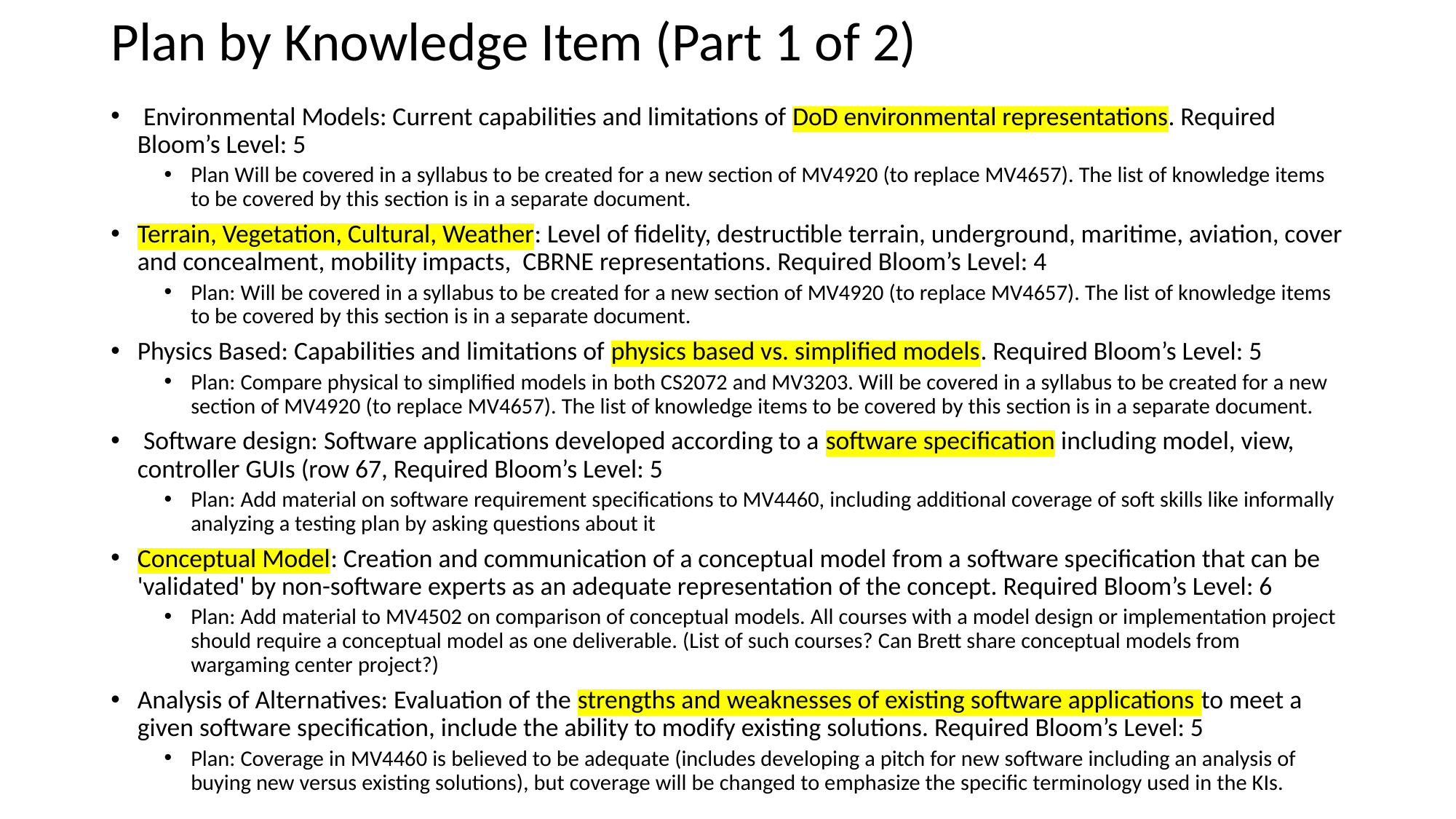

# Plan by Knowledge Item (Part 1 of 2)
 Environmental Models: Current capabilities and limitations of DoD environmental representations. Required Bloom’s Level: 5
Plan Will be covered in a syllabus to be created for a new section of MV4920 (to replace MV4657). The list of knowledge items to be covered by this section is in a separate document.
Terrain, Vegetation, Cultural, Weather: Level of fidelity, destructible terrain, underground, maritime, aviation, cover and concealment, mobility impacts,  CBRNE representations. Required Bloom’s Level: 4
Plan: Will be covered in a syllabus to be created for a new section of MV4920 (to replace MV4657). The list of knowledge items to be covered by this section is in a separate document.
Physics Based: Capabilities and limitations of physics based vs. simplified models. Required Bloom’s Level: 5
Plan: Compare physical to simplified models in both CS2072 and MV3203. Will be covered in a syllabus to be created for a new section of MV4920 (to replace MV4657). The list of knowledge items to be covered by this section is in a separate document.
 Software design: Software applications developed according to a software specification including model, view, controller GUIs (row 67, Required Bloom’s Level: 5
Plan: Add material on software requirement specifications to MV4460, including additional coverage of soft skills like informally analyzing a testing plan by asking questions about it
Conceptual Model: Creation and communication of a conceptual model from a software specification that can be 'validated' by non-software experts as an adequate representation of the concept. Required Bloom’s Level: 6
Plan: Add material to MV4502 on comparison of conceptual models. All courses with a model design or implementation project should require a conceptual model as one deliverable. (List of such courses? Can Brett share conceptual models from wargaming center project?)
Analysis of Alternatives: Evaluation of the strengths and weaknesses of existing software applications to meet a given software specification, include the ability to modify existing solutions. Required Bloom’s Level: 5
Plan: Coverage in MV4460 is believed to be adequate (includes developing a pitch for new software including an analysis of buying new versus existing solutions), but coverage will be changed to emphasize the specific terminology used in the KIs.